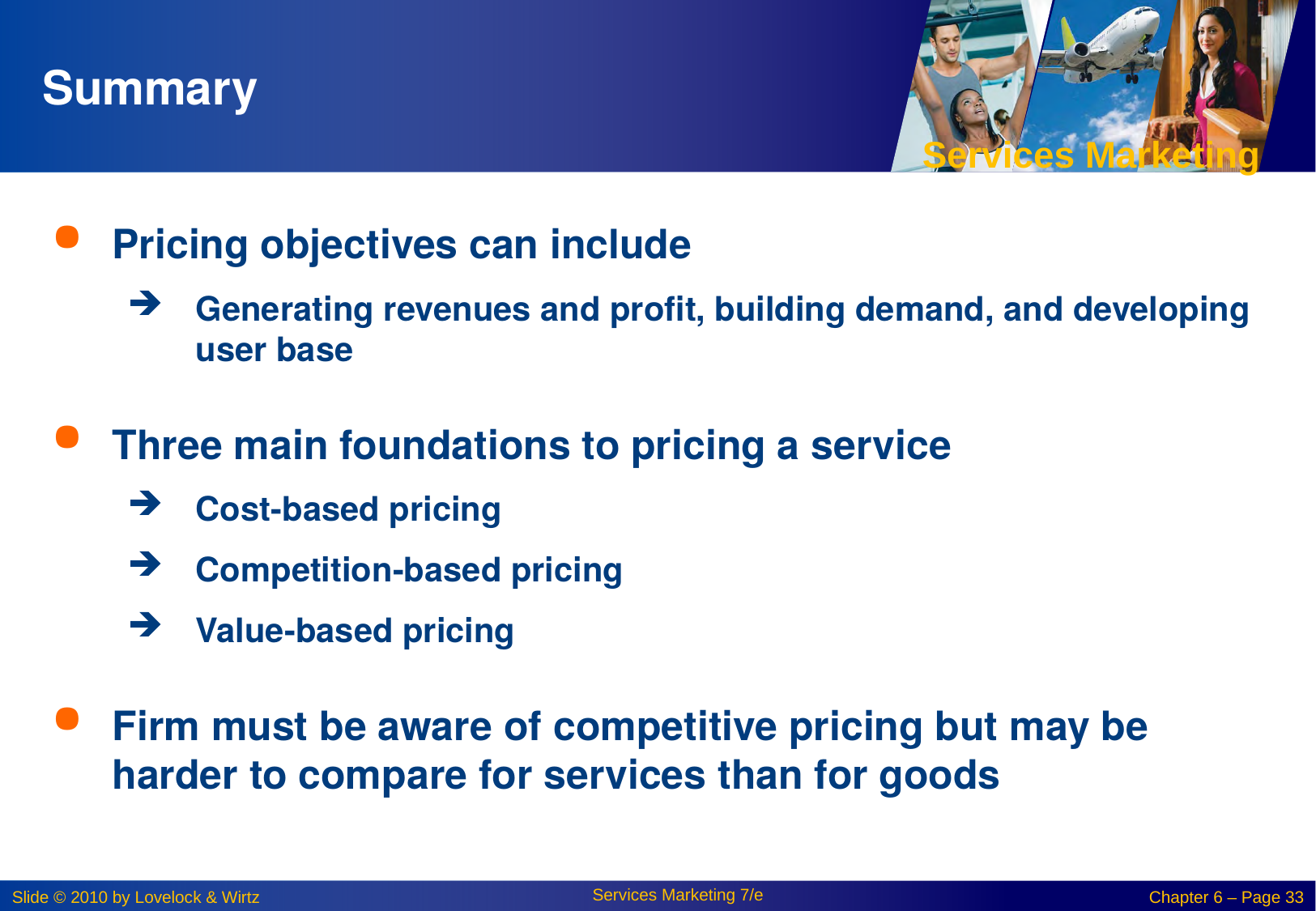

# Summary
Pricing objectives can include
Generating revenues and profit, building demand, and developing user base
Three main foundations to pricing a service
Cost-based pricing
Competition-based pricing
Value-based pricing
Firm must be aware of competitive pricing but may be harder to compare for services than for goods